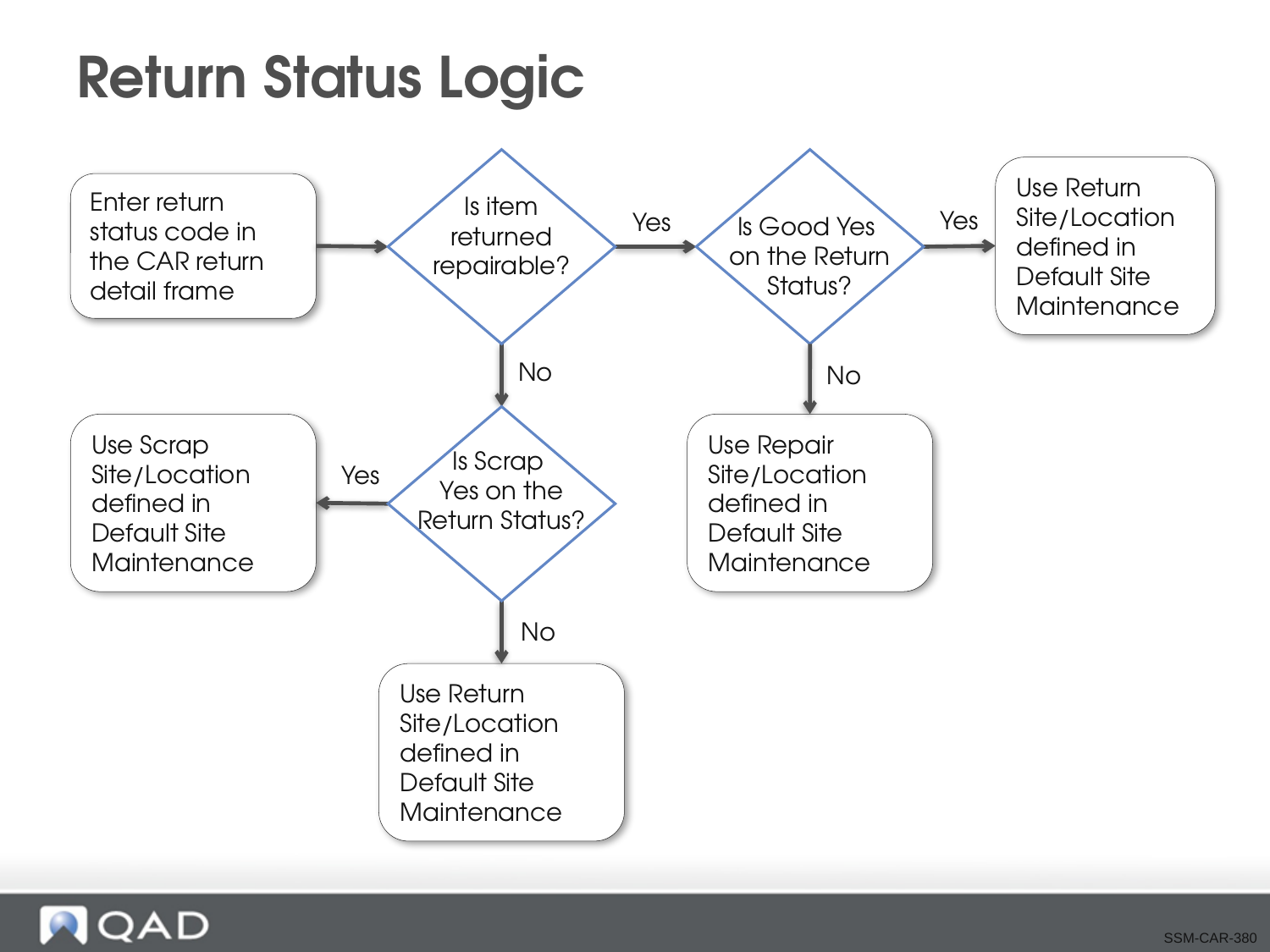

# Return Status Logic

Use Return Site/Location defined in Default Site Maintenance
Enter return status code in the CAR return detail frame
Is item returned repairable?
Yes
Yes
Is Good Yes
on the Return Status?
No
No

Use Scrap Site/Location defined in Default Site Maintenance
Use Repair Site/Location defined in Default Site Maintenance
Is Scrap
Yes on the Return Status?
Yes
No
Use Return Site/Location defined in Default Site Maintenance
SSM-CAR-380